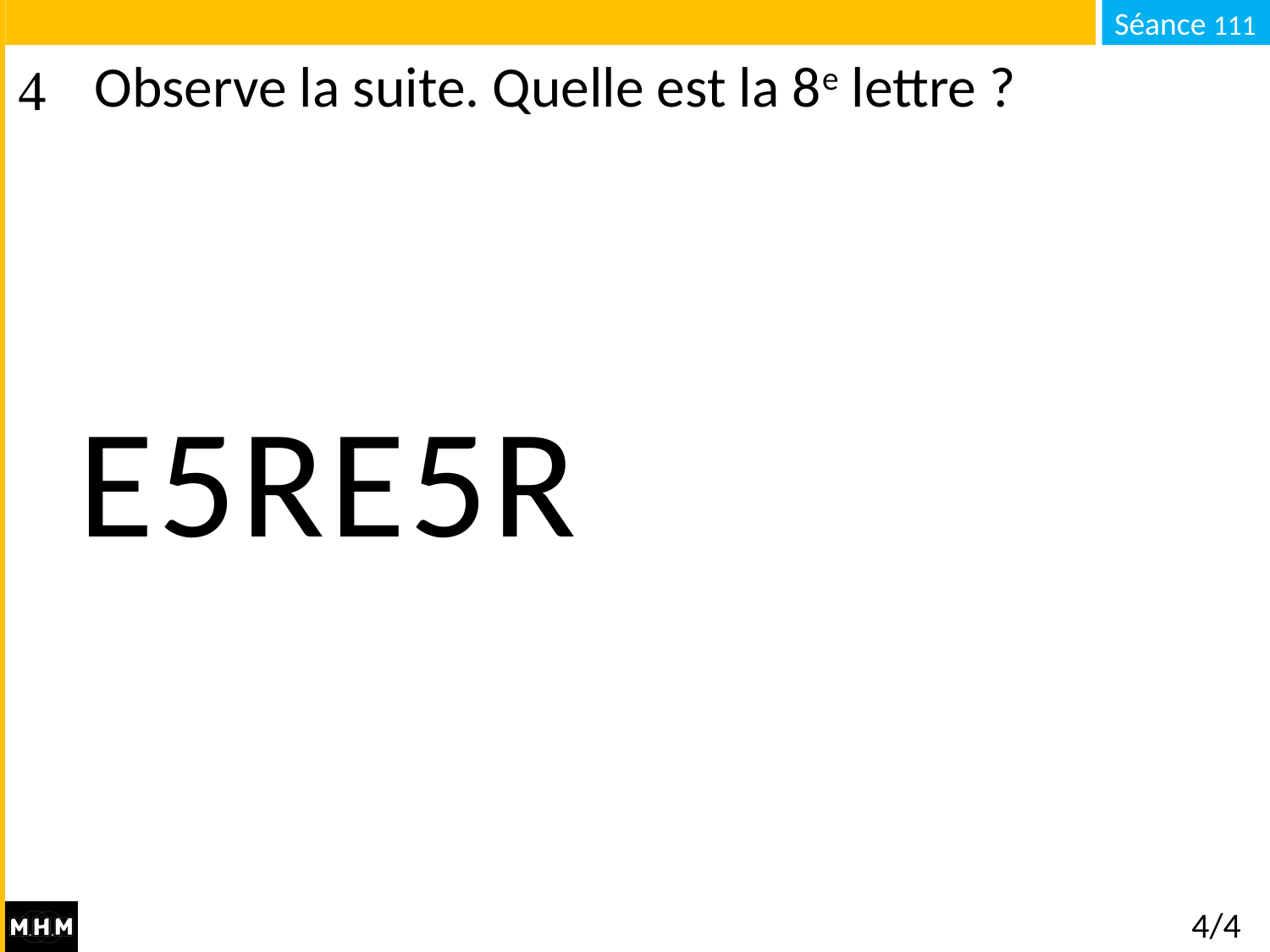

# Observe la suite. Quelle est la 8e lettre ?
E5RE5R
4/4